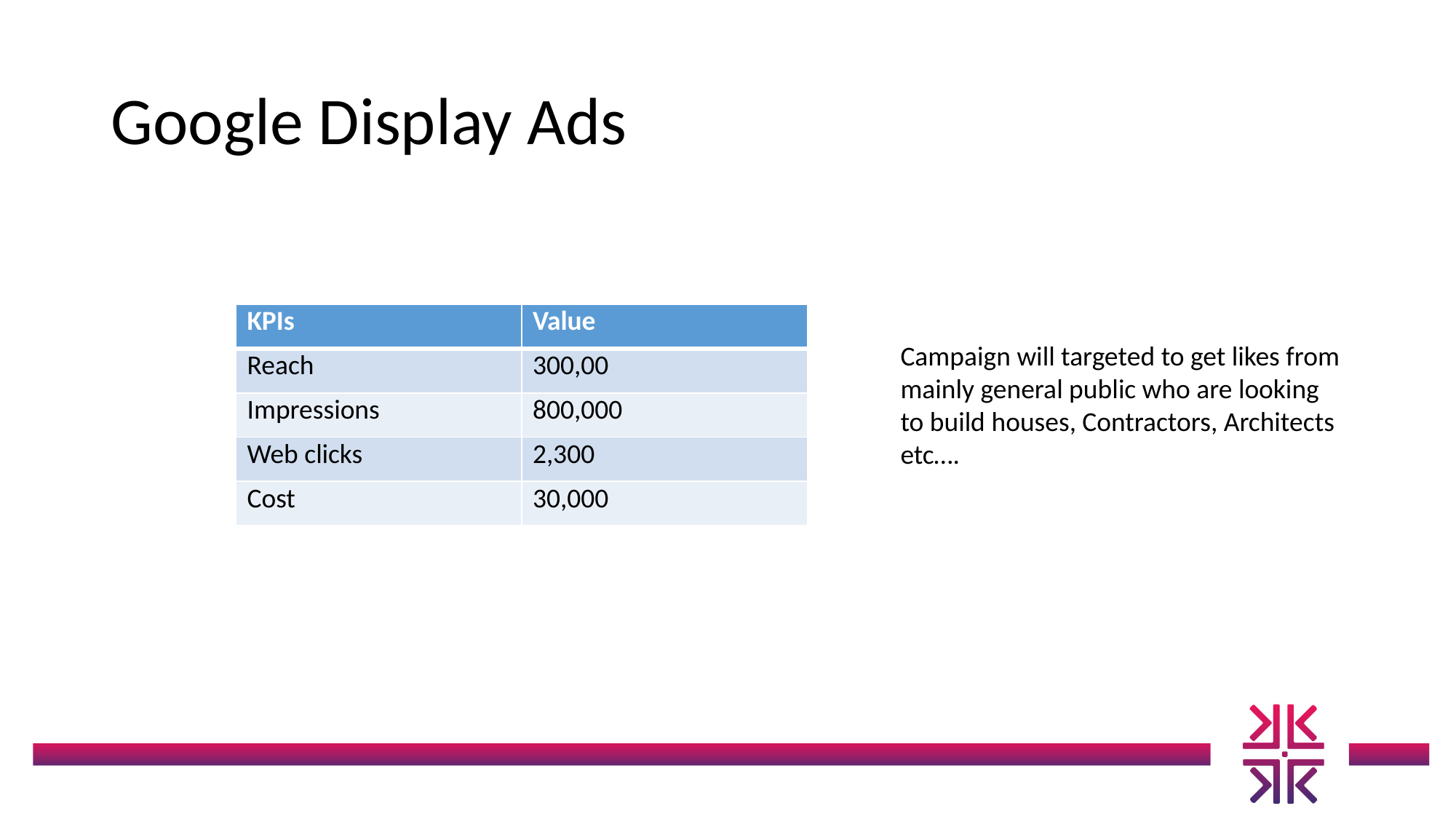

# Google Display Ads
| KPIs | Value |
| --- | --- |
| Reach | 300,00 |
| Impressions | 800,000 |
| Web clicks | 2,300 |
| Cost | 30,000 |
Campaign will targeted to get likes from mainly general public who are looking to build houses, Contractors, Architects etc….